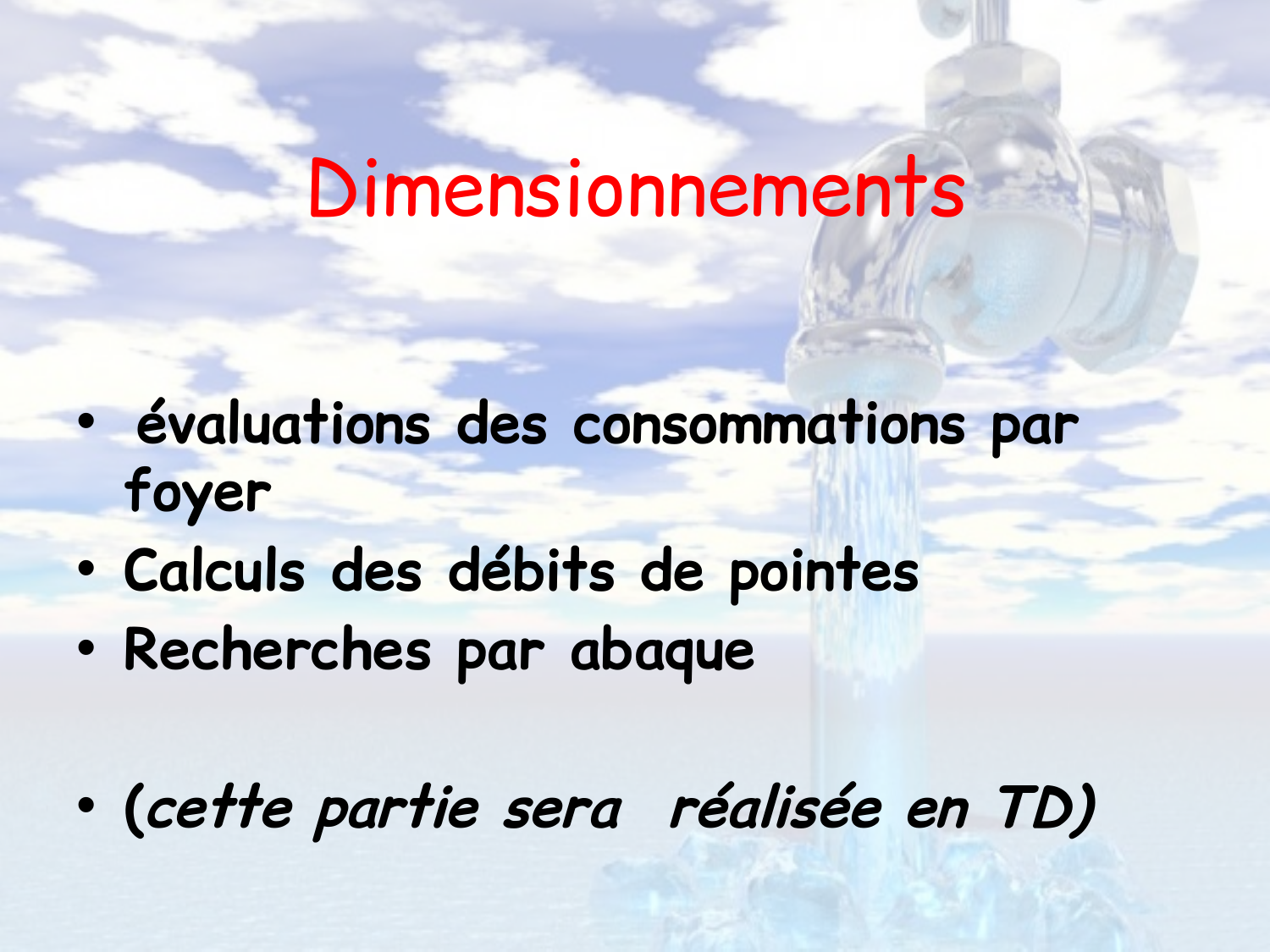

# Dimensionnements

 évaluations des consommations par foyer
Calculs des débits de pointes
Recherches par abaque

(cette partie sera  réalisée en TD)